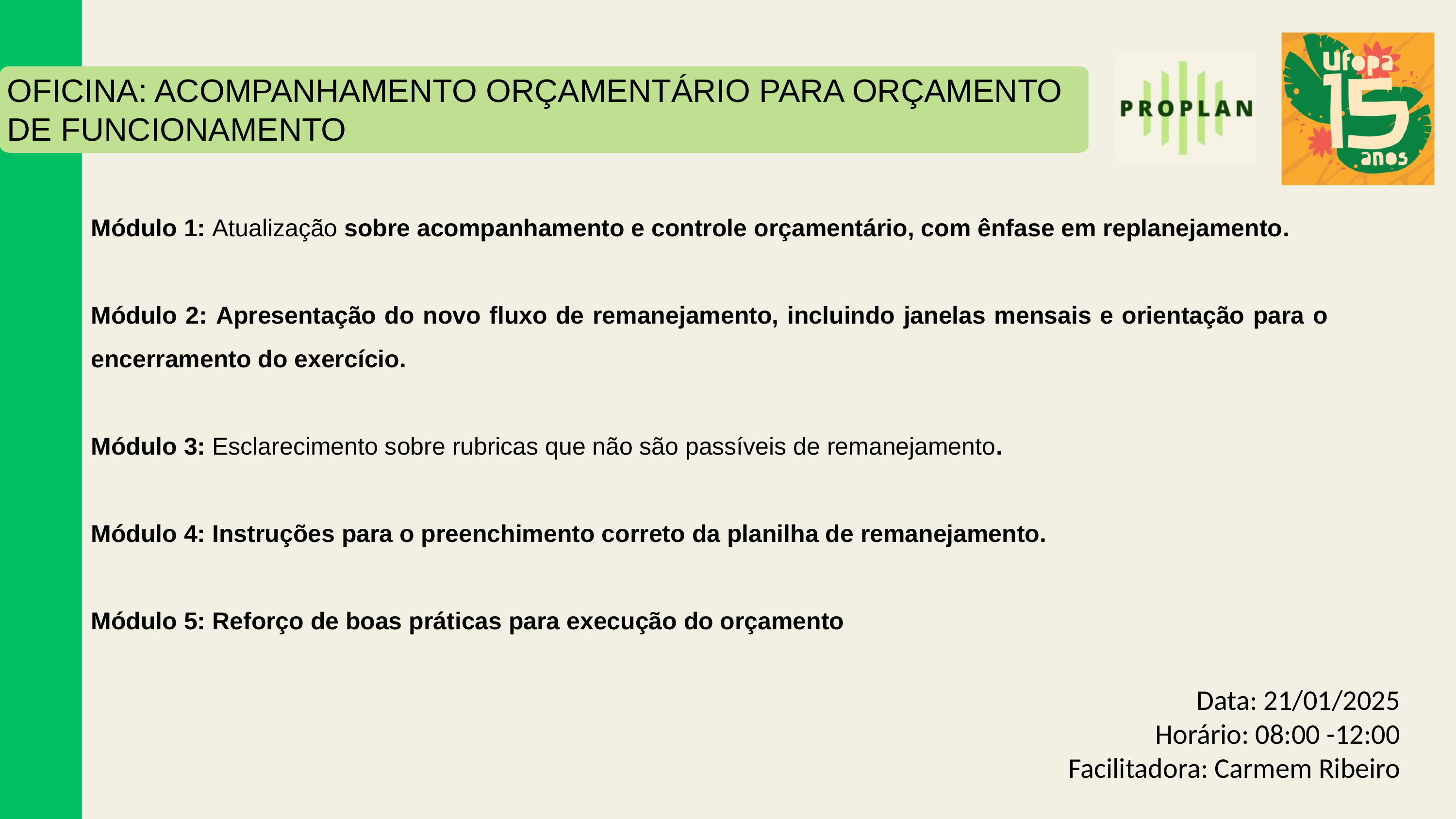

OFICINA: ACOMPANHAMENTO ORÇAMENTÁRIO PARA ORÇAMENTO DE FUNCIONAMENTO

Módulo 1: Atualização sobre acompanhamento e controle orçamentário, com ênfase em replanejamento.

Módulo 2: Apresentação do novo fluxo de remanejamento, incluindo janelas mensais e orientação para o encerramento do exercício.

Módulo 3: Esclarecimento sobre rubricas que não são passíveis de remanejamento.

Módulo 4: Instruções para o preenchimento correto da planilha de remanejamento.

Módulo 5: Reforço de boas práticas para execução do orçamento

Data: 21/01/2025
Horário: 08:00 -12:00
Facilitadora: Carmem Ribeiro